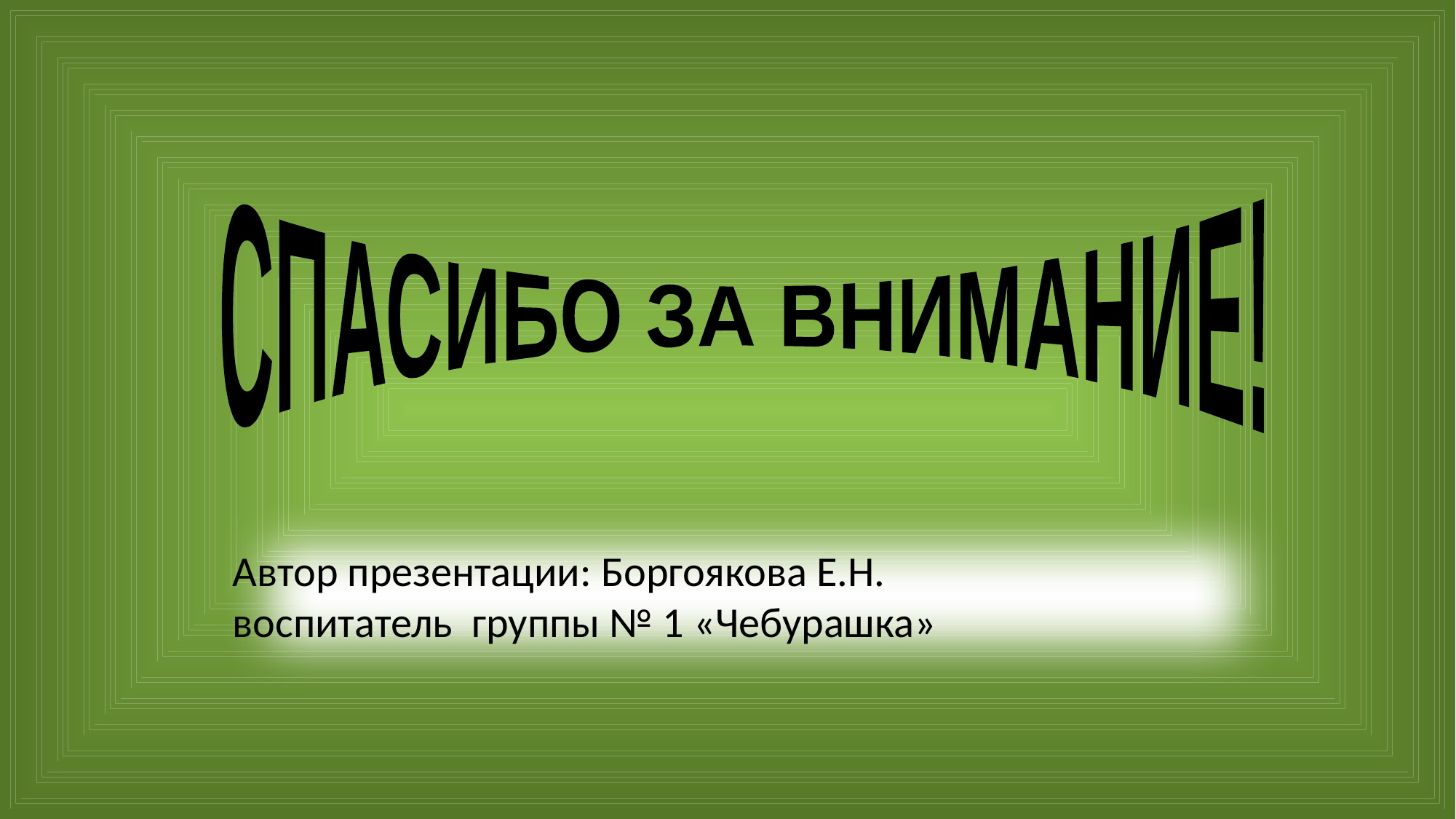

СПАСИБО ЗА ВНИМАНИЕ!
Автор презентации: Боргоякова Е.Н.
воспитатель  группы № 1 «Чебурашка»